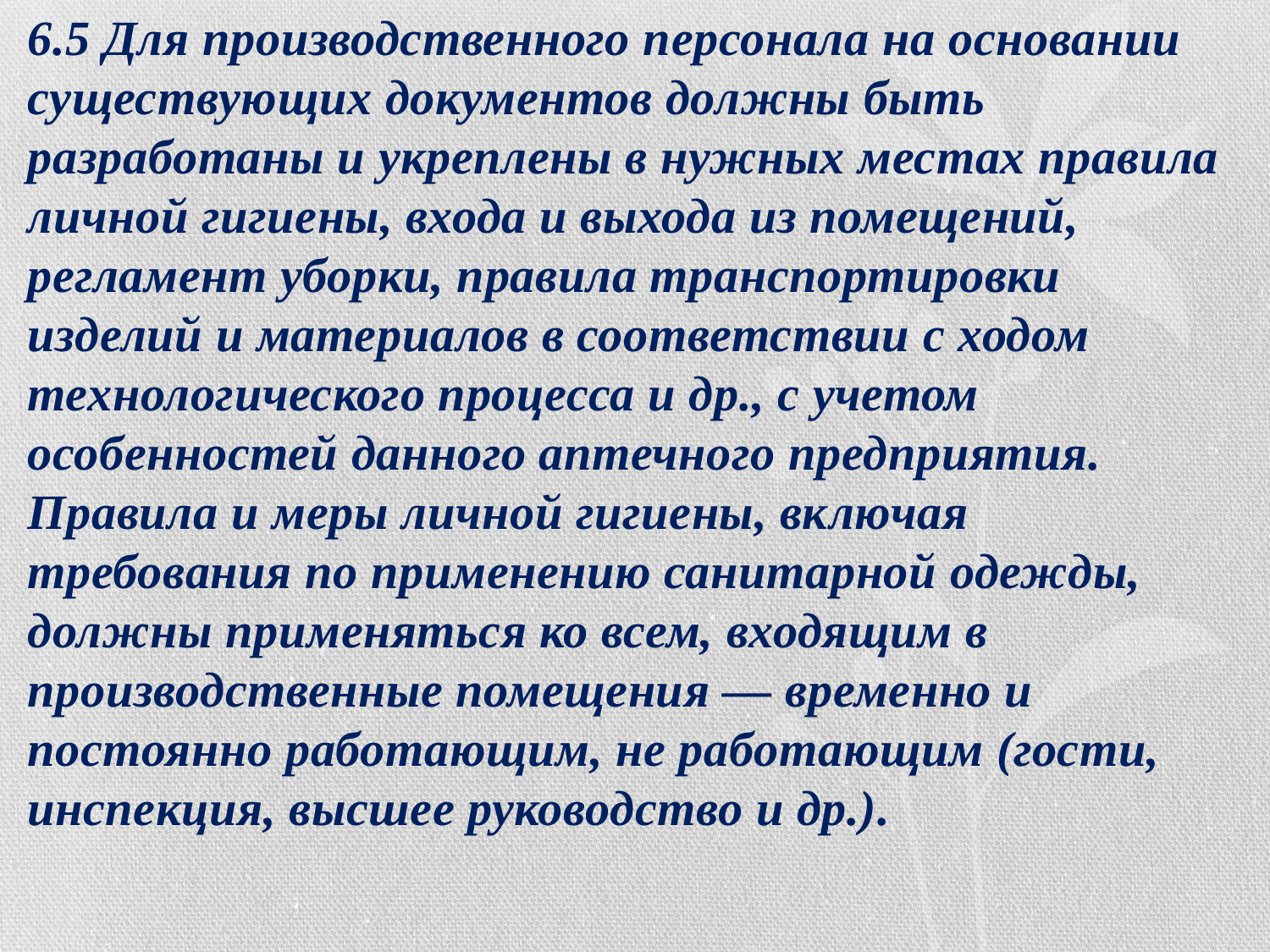

6.5 Для производственного персонала на основании существующих документов должны быть разработаны и укреплены в нужных местах правила личной гигиены, входа и выхода из помещений, регламент уборки, правила транспортировки изделий и материалов в соответствии с ходом технологического процесса и др., с учетом особенностей данного аптечного предприятия. Правила и меры личной гигиены, включая требования по применению санитарной одежды, должны применяться ко всем, входящим в производственные помещения — временно и постоянно работающим, не работающим (гости, инспекция, высшее руководство и др.).